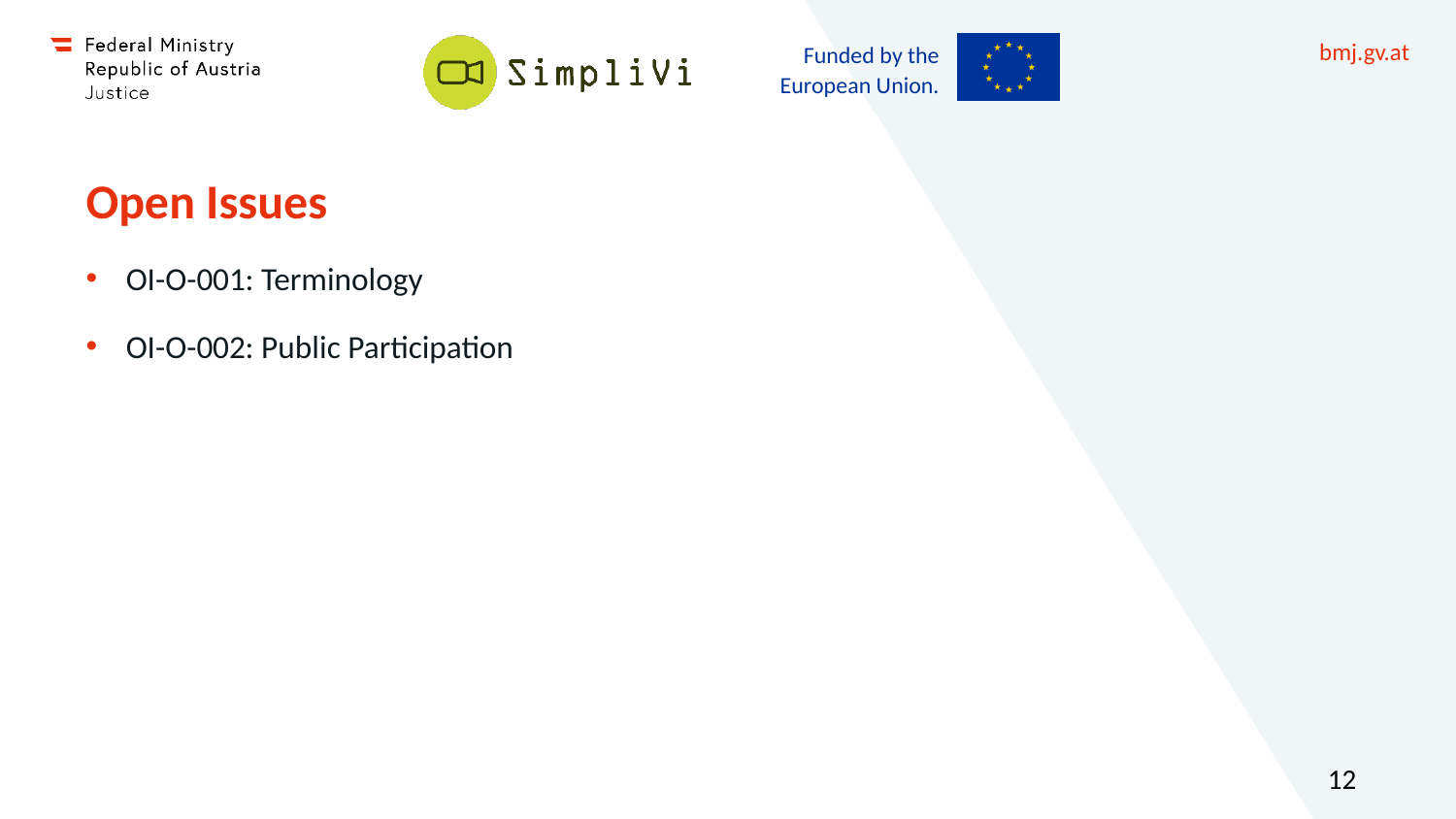

# Open Issues
OI-O-001: Terminology
OI-O-002: Public Participation
12